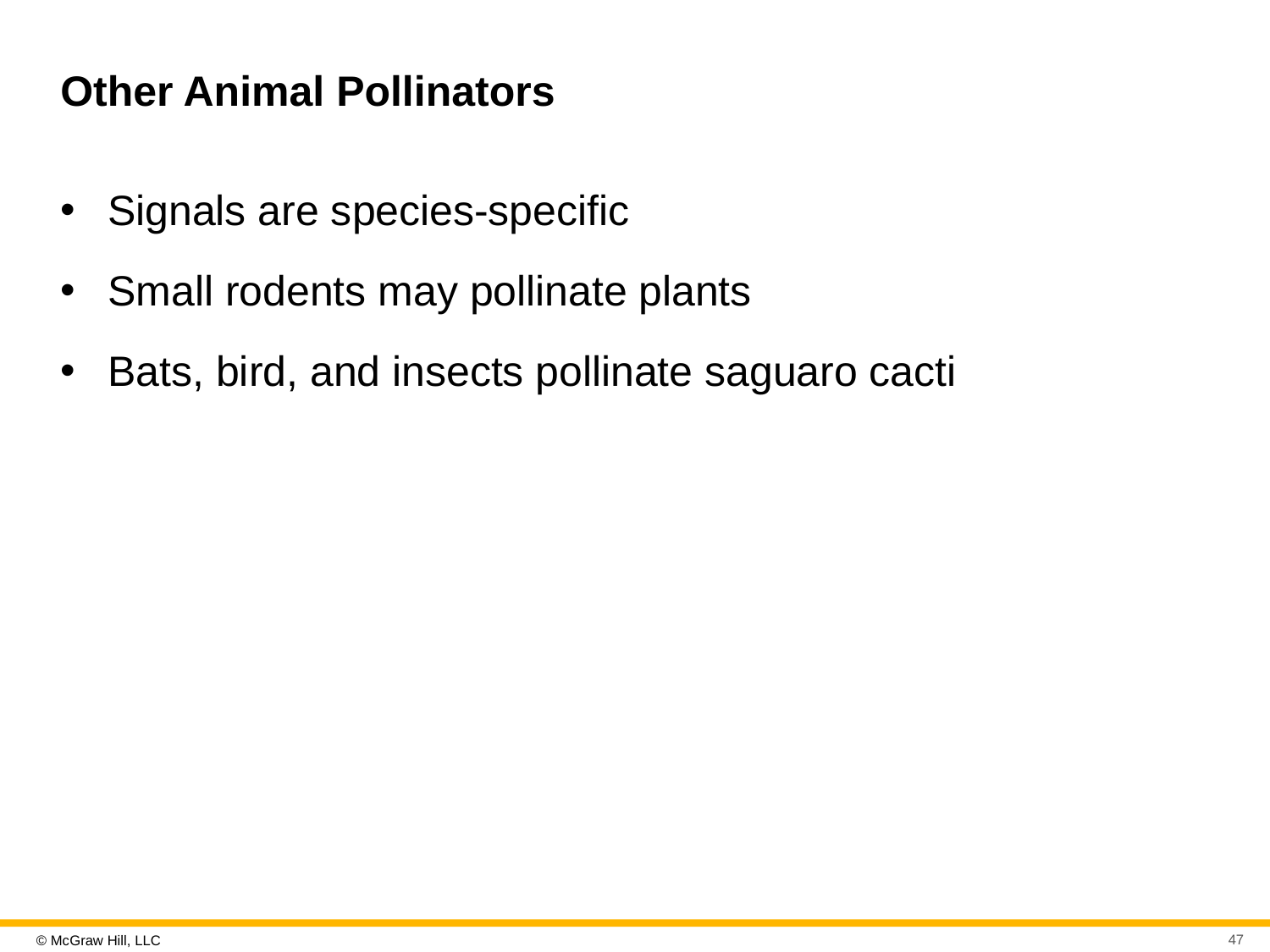

# Other Animal Pollinators
Signals are species-specific
Small rodents may pollinate plants
Bats, bird, and insects pollinate saguaro cacti
47